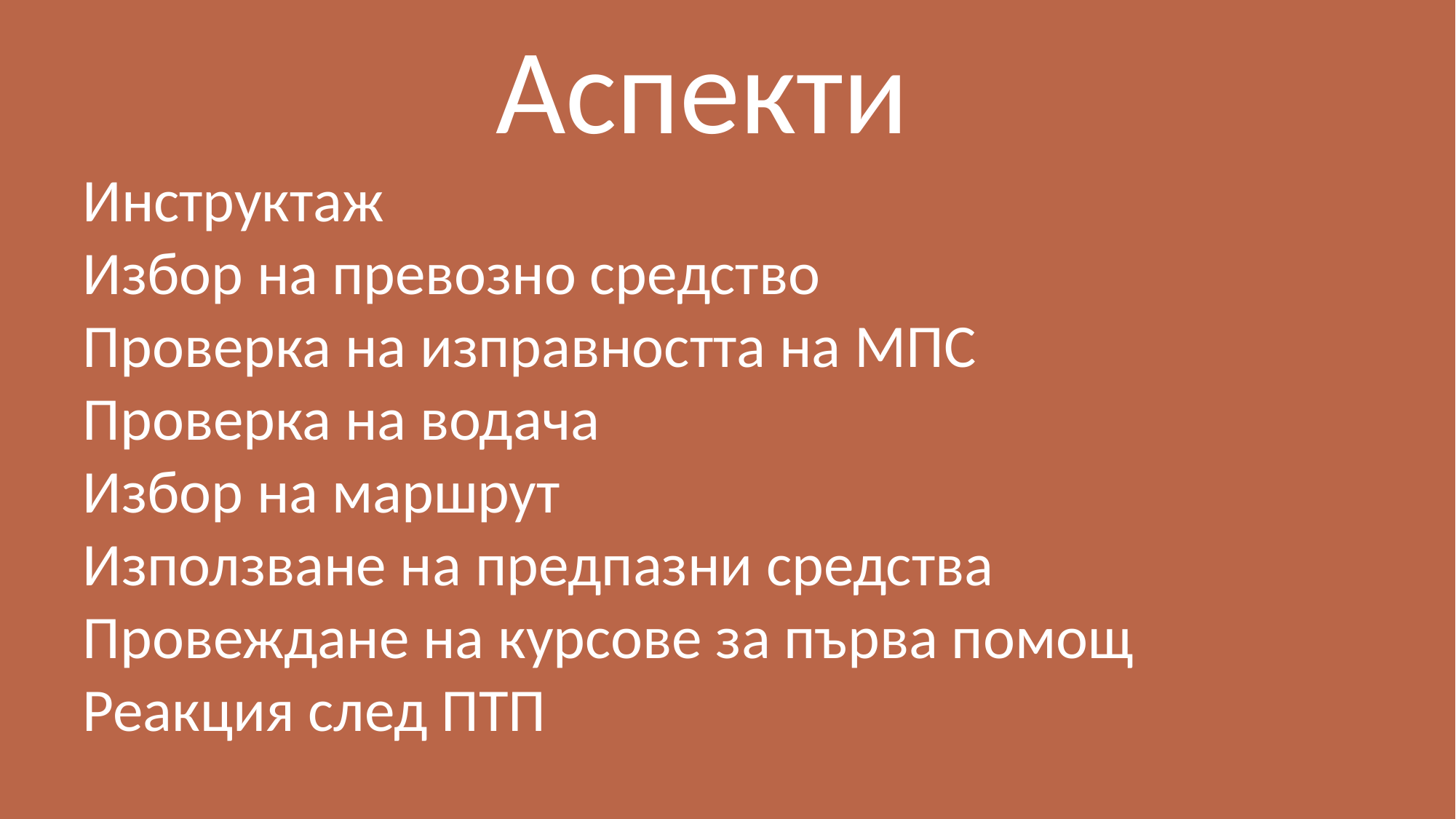

# Аспекти
Инструктаж
Избор на превозно средство
Проверка на изправността на МПС
Проверка на водача
Избор на маршрут
Използване на предпазни средства
Провеждане на курсове за първа помощ
Реакция след ПТП